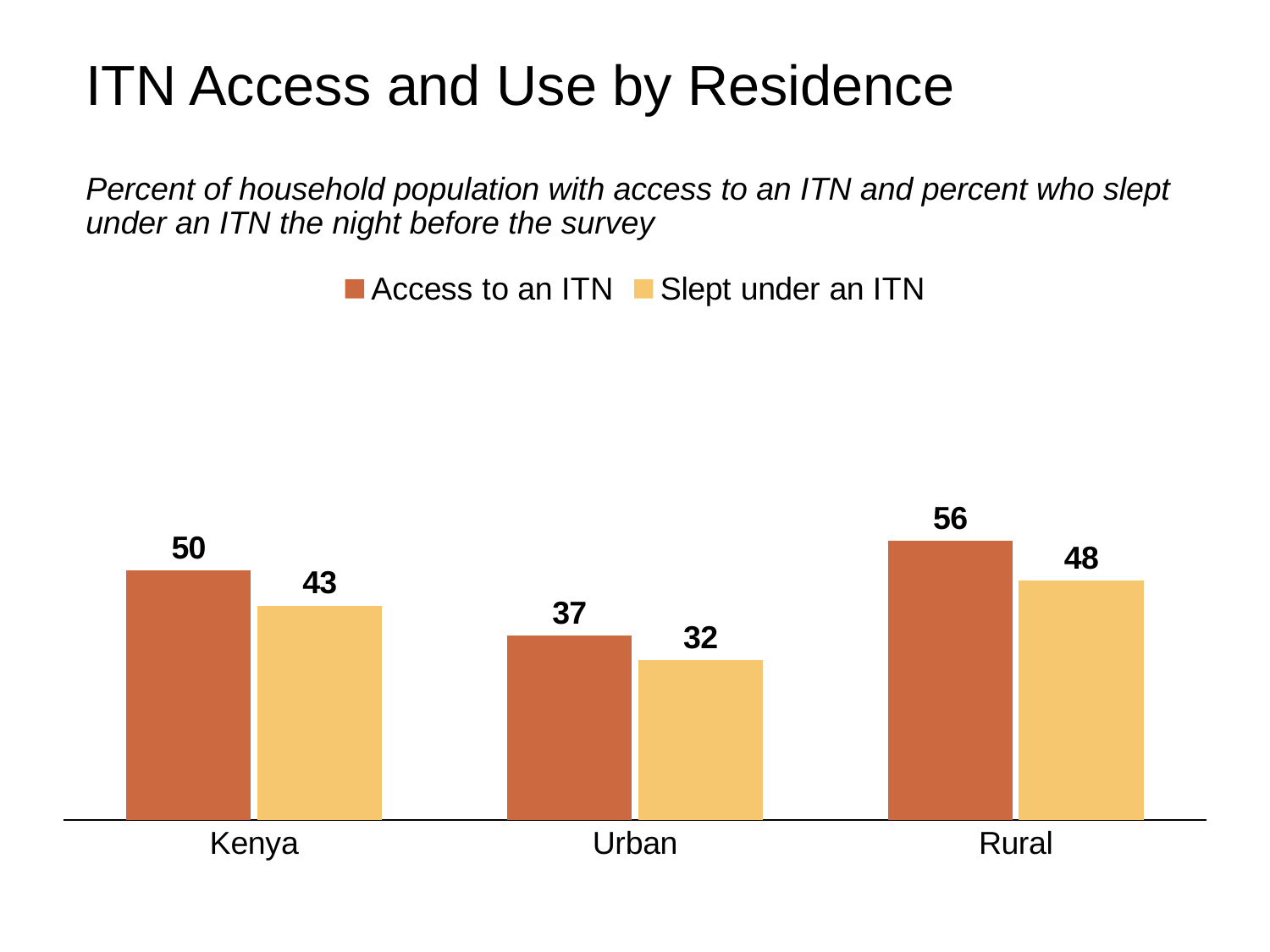

# ITN Access and Use by Residence
Percent of household population with access to an ITN and percent who slept under an ITN the night before the survey

### Chart

| Category | Access to an ITN | Slept under an ITN |
|---|---|---|
| Kenya | 50.0 | 43.0 |
| Urban | 37.0 | 32.0 |
| Rural | 56.0 | 48.0 |